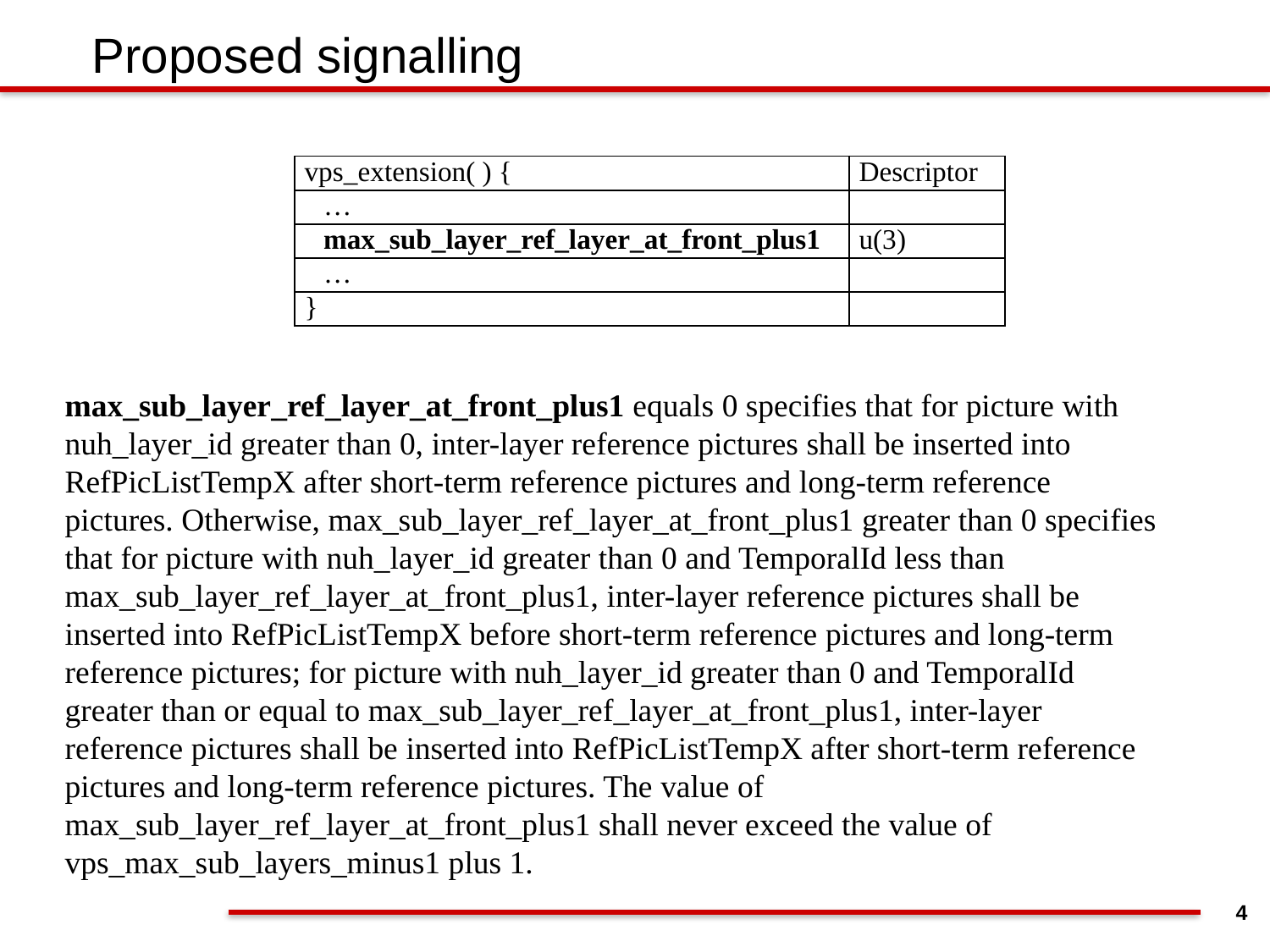

# Proposed signalling
| vps\_extension( ) { | Descriptor |
| --- | --- |
| … |  |
| max\_sub\_layer\_ref\_layer\_at\_front\_plus1 | u(3) |
| … |  |
| } |  |
max_sub_layer_ref_layer_at_front_plus1 equals 0 specifies that for picture with nuh_layer_id greater than 0, inter-layer reference pictures shall be inserted into RefPicListTempX after short-term reference pictures and long-term reference pictures. Otherwise, max_sub_layer_ref_layer_at_front_plus1 greater than 0 specifies that for picture with nuh_layer_id greater than 0 and TemporalId less than max_sub_layer_ref_layer_at_front_plus1, inter-layer reference pictures shall be inserted into RefPicListTempX before short-term reference pictures and long-term reference pictures; for picture with nuh_layer_id greater than 0 and TemporalId greater than or equal to max_sub_layer_ref_layer_at_front_plus1, inter-layer reference pictures shall be inserted into RefPicListTempX after short-term reference pictures and long-term reference pictures. The value of max_sub_layer_ref_layer_at_front_plus1 shall never exceed the value of vps_max_sub_layers_minus1 plus 1.
4